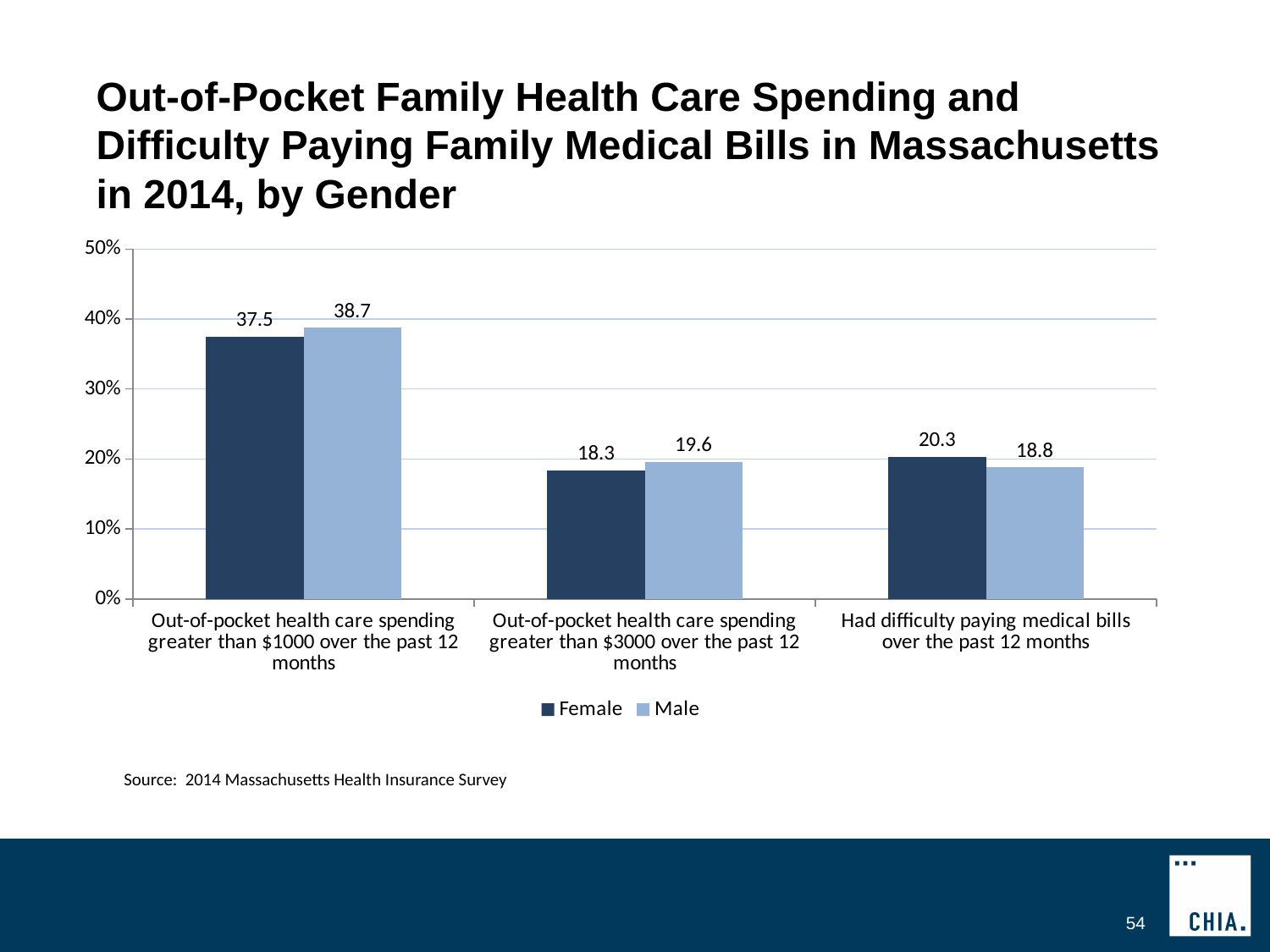

Out-of-Pocket Family Health Care Spending and Difficulty Paying Family Medical Bills in Massachusetts in 2014, by Gender

### Chart

| Category | Female | Male |
|---|---|---|
| Out-of-pocket health care spending greater than $1000 over the past 12 months | 37.51295251380407 | 38.73828257361396 |
| Out-of-pocket health care spending greater than $3000 over the past 12 months | 18.34097665378318 | 19.61401751177572 |
| Had difficulty paying medical bills over the past 12 months | 20.298112645385213 | 18.78981396399759 |
Source:  2014 Massachusetts Health Insurance Survey

54